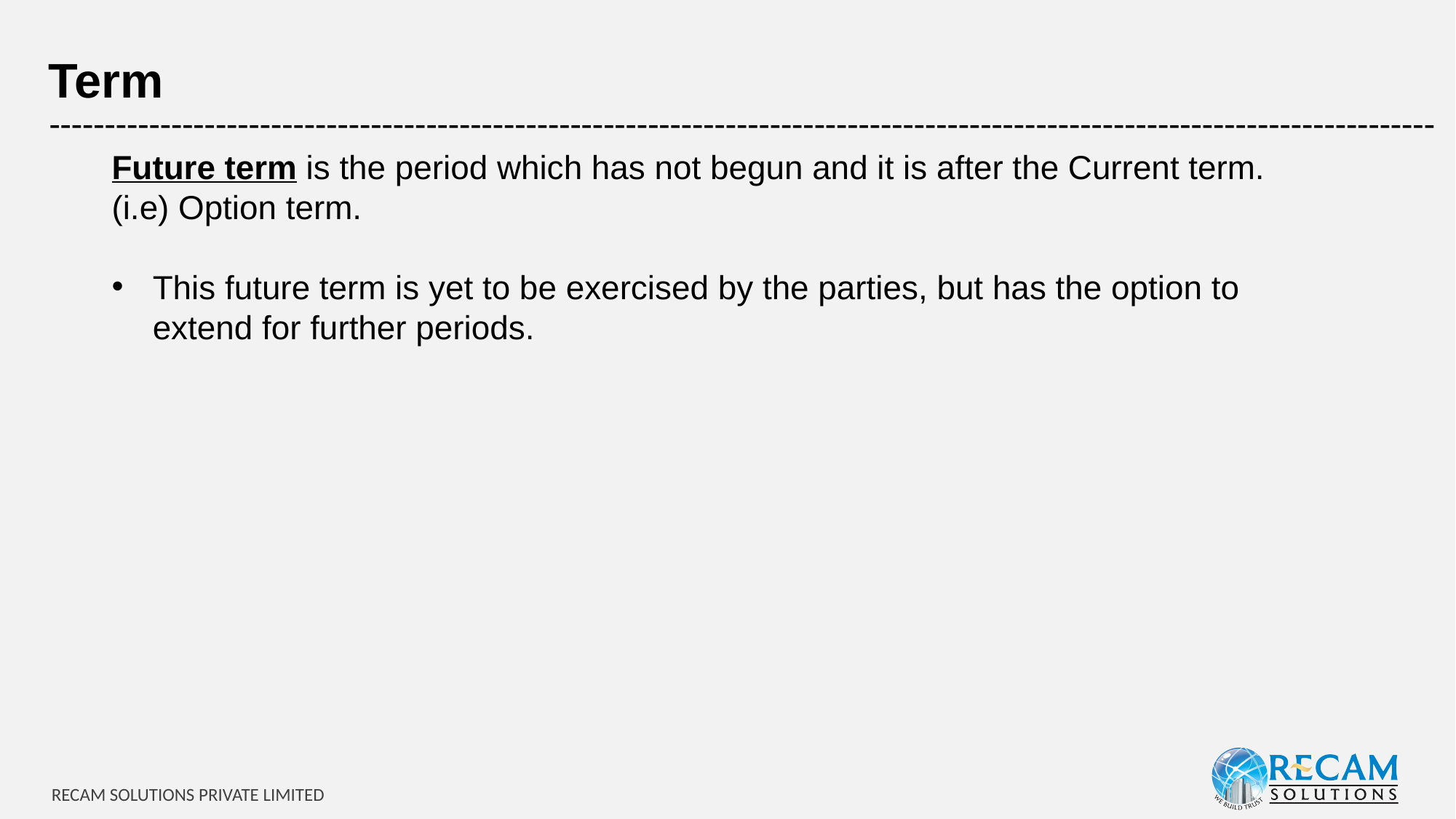

Term
-----------------------------------------------------------------------------------------------------------------------------
Future term is the period which has not begun and it is after the Current term. (i.e) Option term.

This future term is yet to be exercised by the parties, but has the option to extend for further periods.
RECAM SOLUTIONS PRIVATE LIMITED